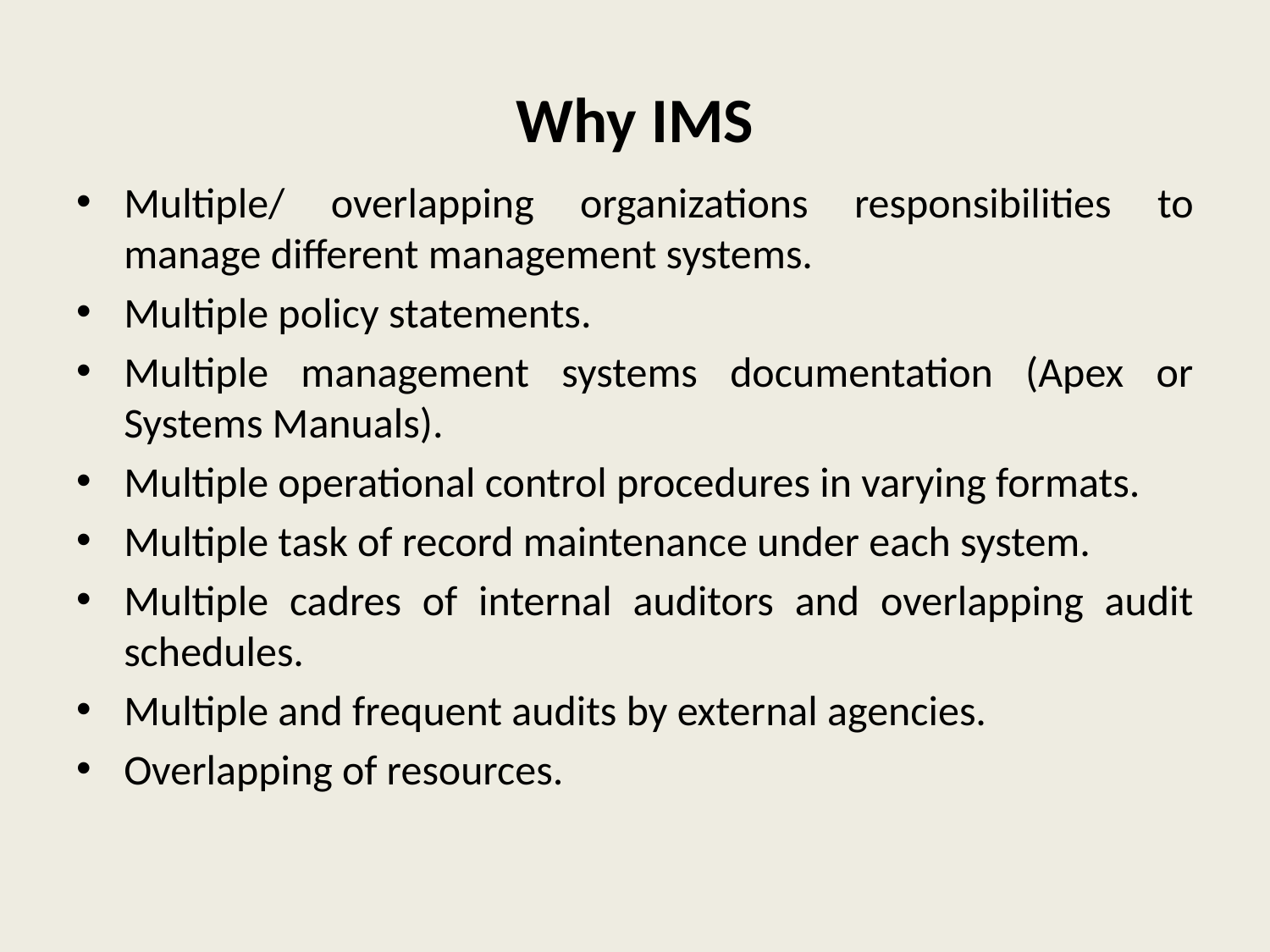

# Why IMS
Multiple/ overlapping organizations responsibilities to manage different management systems.
Multiple policy statements.
Multiple management systems documentation (Apex or Systems Manuals).
Multiple operational control procedures in varying formats.
Multiple task of record maintenance under each system.
Multiple cadres of internal auditors and overlapping audit schedules.
Multiple and frequent audits by external agencies.
Overlapping of resources.